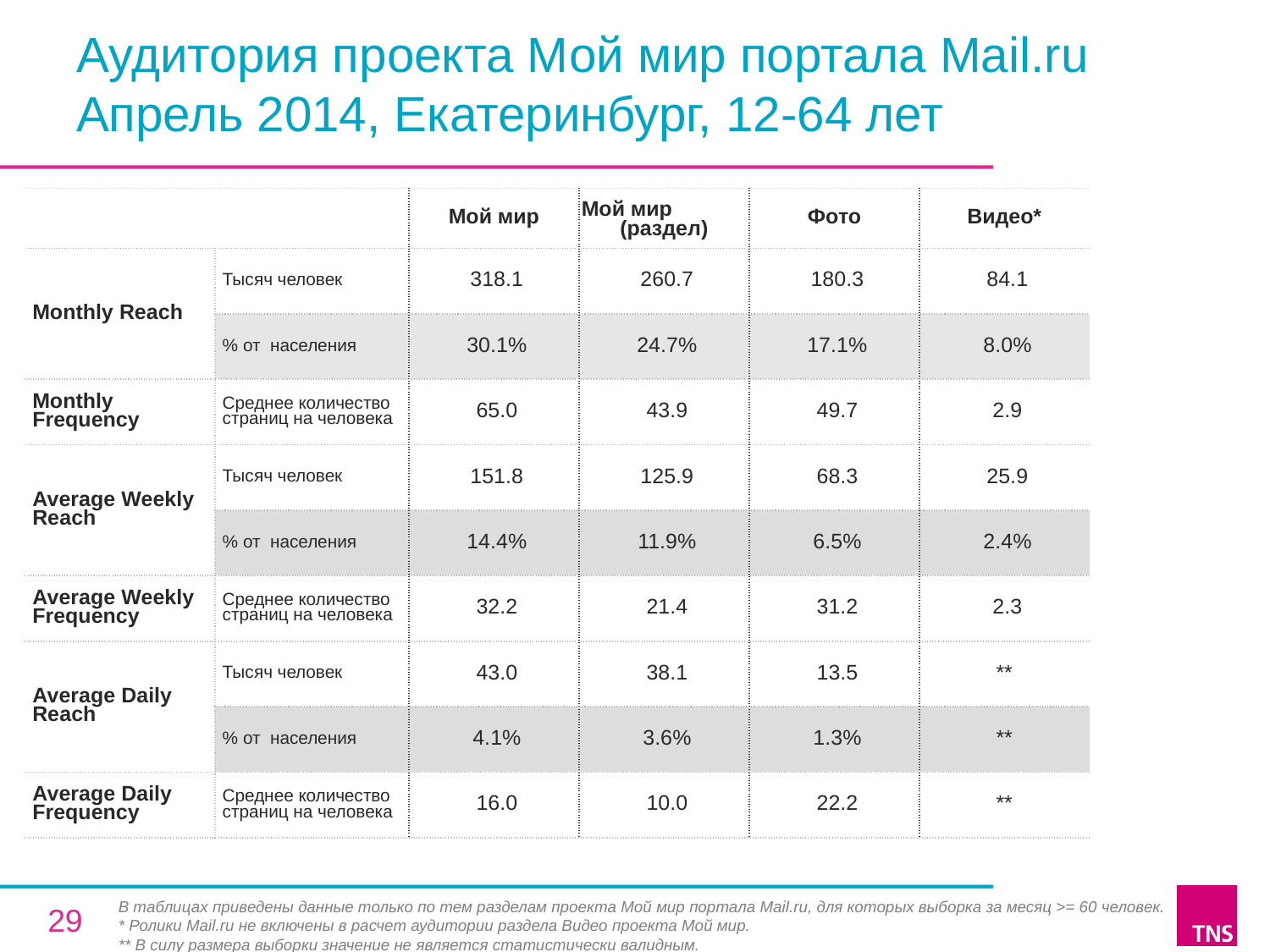

# Аудитория проекта Мой мир портала Mail.ru Апрель 2014, Екатеринбург, 12-64 лет
|  |  | Мой мир | Мой мир (раздел) | Фото | Видео\* |
| --- | --- | --- | --- | --- | --- |
| Monthly Reach | Тысяч человек | 318.1 | 260.7 | 180.3 | 84.1 |
|  | % от населения | 30.1% | 24.7% | 17.1% | 8.0% |
| Monthly Frequency | Среднее количество страниц на человека | 65.0 | 43.9 | 49.7 | 2.9 |
| Average Weekly Reach | Тысяч человек | 151.8 | 125.9 | 68.3 | 25.9 |
|  | % от населения | 14.4% | 11.9% | 6.5% | 2.4% |
| Average Weekly Frequency | Среднее количество страниц на человека | 32.2 | 21.4 | 31.2 | 2.3 |
| Average Daily Reach | Тысяч человек | 43.0 | 38.1 | 13.5 | \*\* |
|  | % от населения | 4.1% | 3.6% | 1.3% | \*\* |
| Average Daily Frequency | Среднее количество страниц на человека | 16.0 | 10.0 | 22.2 | \*\* |
В таблицах приведены данные только по тем разделам проекта Мой мир портала Mail.ru, для которых выборка за месяц >= 60 человек.
* Ролики Mail.ru не включены в расчет аудитории раздела Видео проекта Мой мир.
** В силу размера выборки значение не является статистически валидным.
29